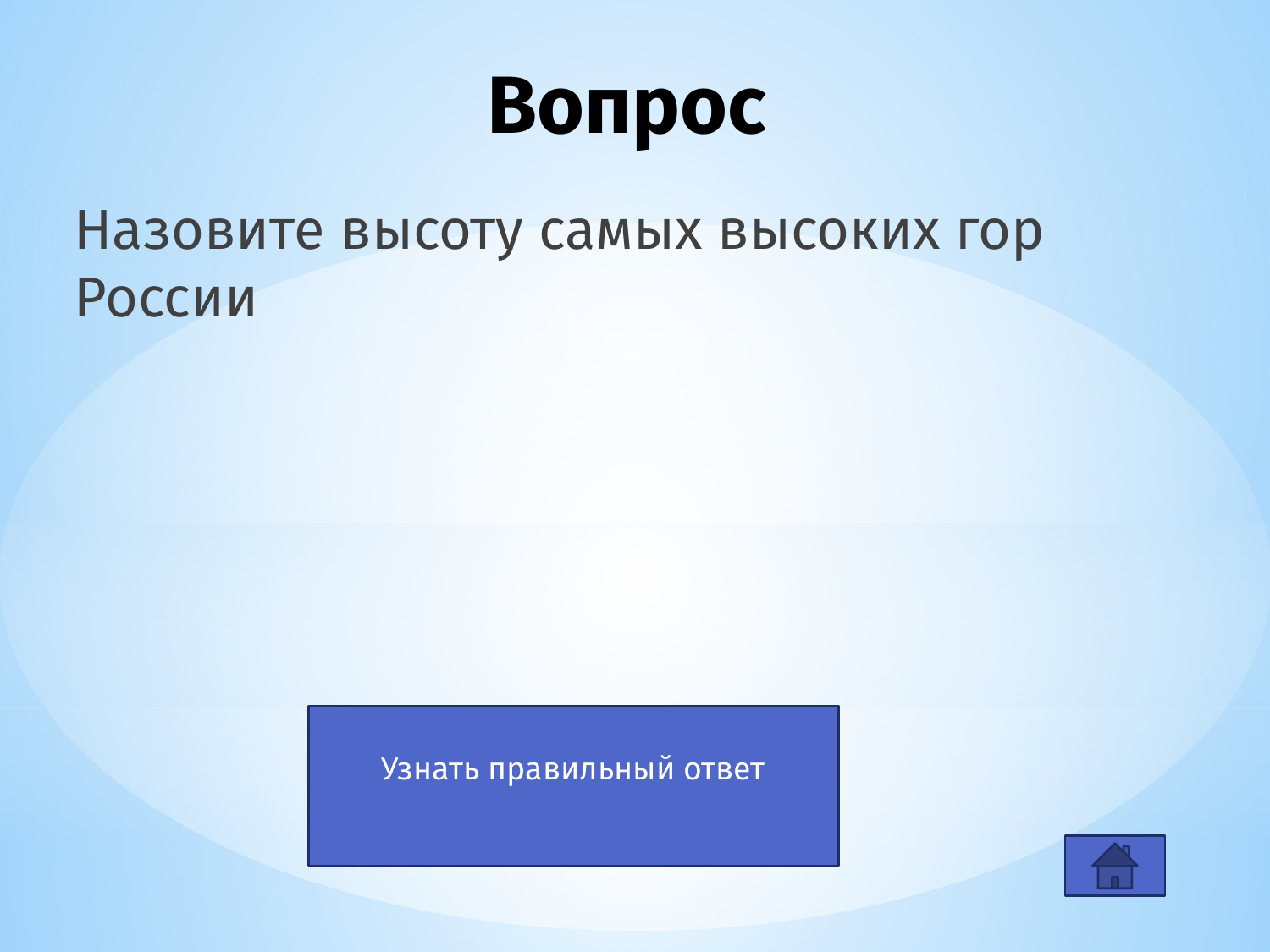

# Вопрос
Назовите высоту самых высоких гор России
Узнать правильный ответ